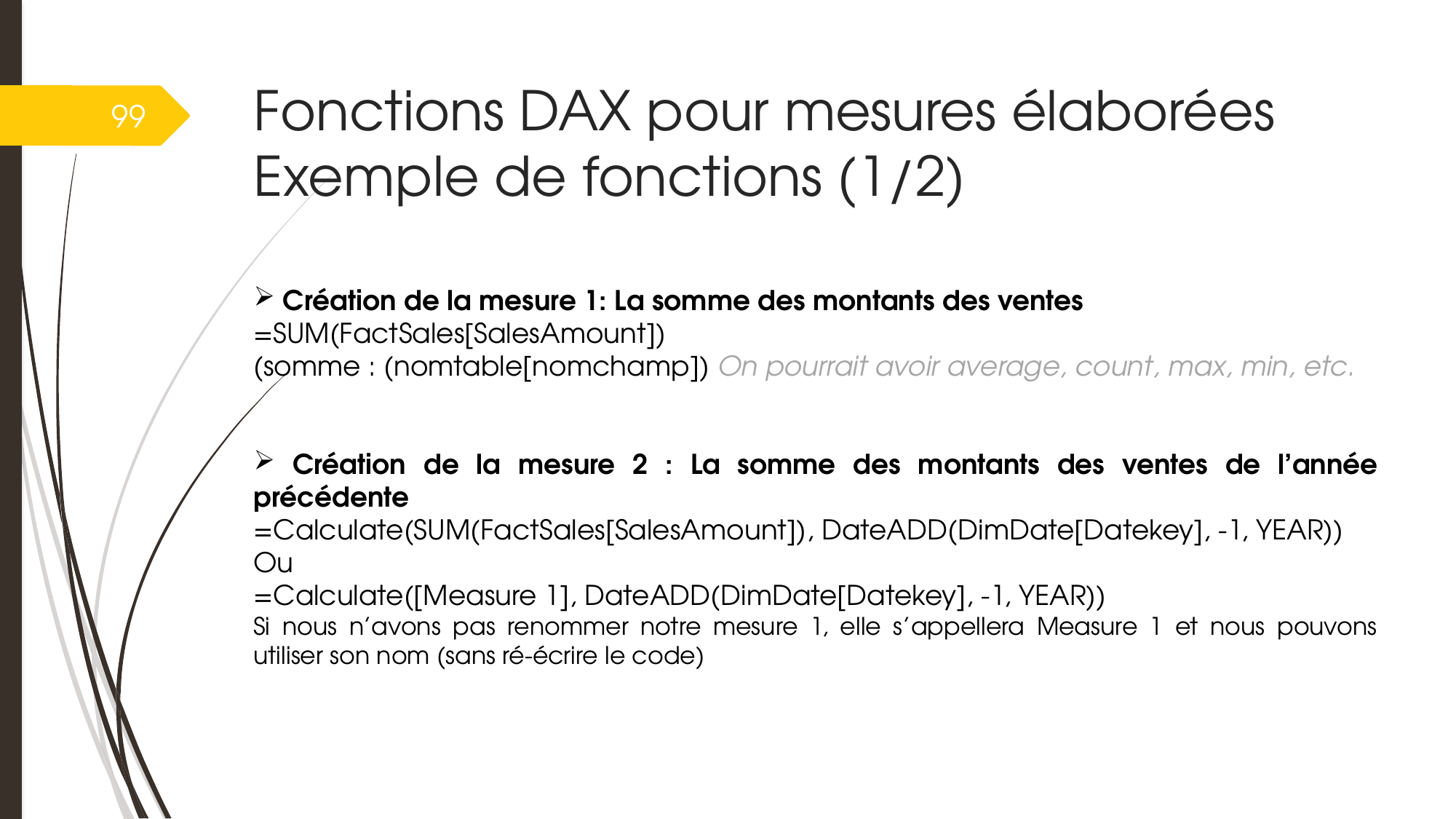

# Fonctions DAX pour mesures élaborées Exemple de fonctions (1/2)
99
 Création de la mesure 1: La somme des montants des ventes
=SUM(FactSales[SalesAmount])
(somme : (nomtable[nomchamp]) On pourrait avoir average, count, max, min, etc.

 Création de la mesure 2 : La somme des montants des ventes de l’année précédente
=Calculate(SUM(FactSales[SalesAmount]), DateADD(DimDate[Datekey], -1, YEAR))
Ou
=Calculate([Measure 1], DateADD(DimDate[Datekey], -1, YEAR))
Si nous n’avons pas renommer notre mesure 1, elle s’appellera Measure 1 et nous pouvons utiliser son nom (sans ré-écrire le code)